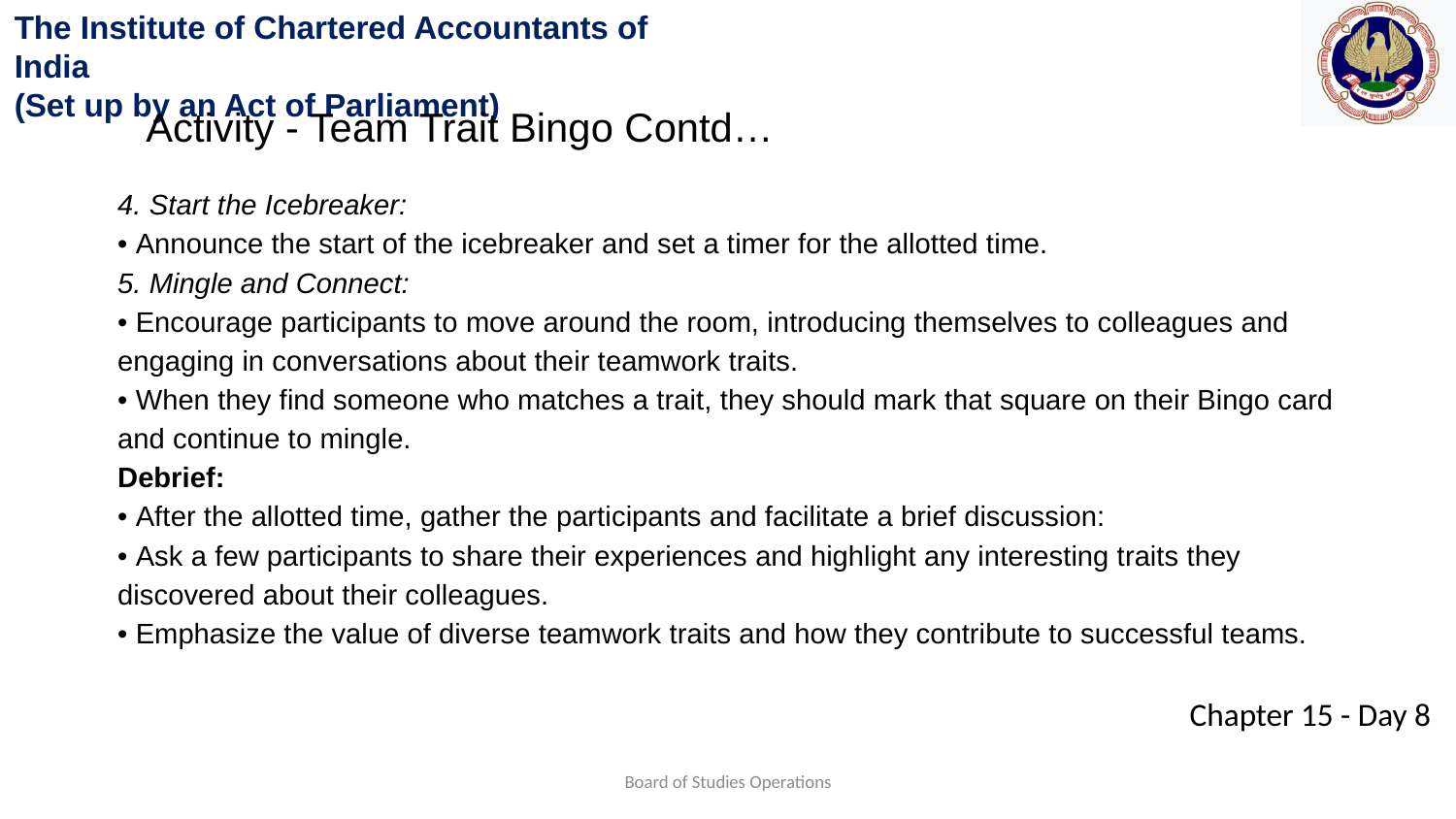

Activity - Team Trait Bingo Contd…
4. Start the Icebreaker:
• Announce the start of the icebreaker and set a timer for the allotted time.
5. Mingle and Connect:
• Encourage participants to move around the room, introducing themselves to colleagues and engaging in conversations about their teamwork traits.
• When they find someone who matches a trait, they should mark that square on their Bingo card and continue to mingle.
Debrief:
• After the allotted time, gather the participants and facilitate a brief discussion:
• Ask a few participants to share their experiences and highlight any interesting traits they discovered about their colleagues.
• Emphasize the value of diverse teamwork traits and how they contribute to successful teams.
Board of Studies Operations